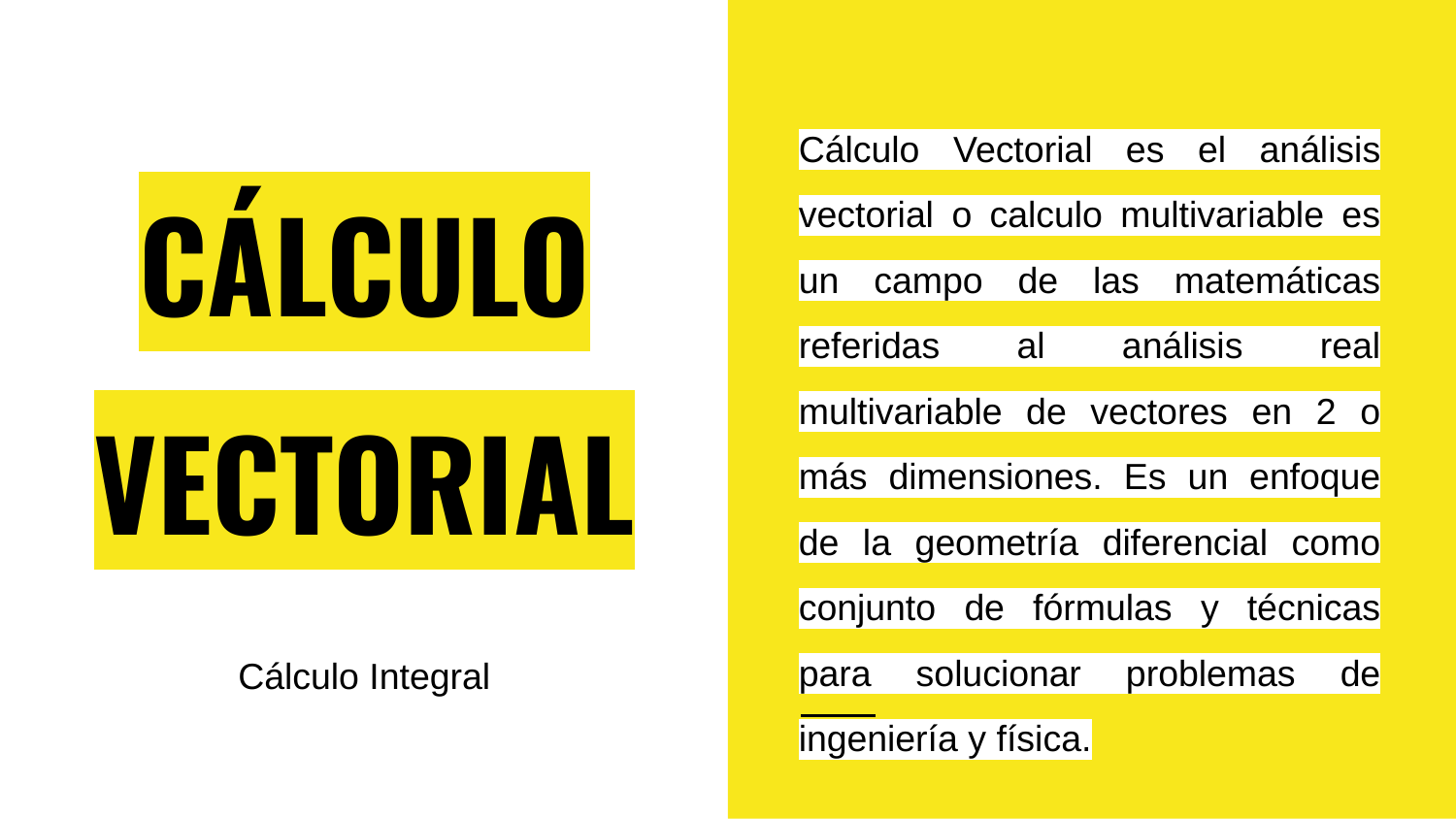

Cálculo Vectorial es el análisis vectorial o calculo multivariable es un campo de las matemáticas referidas al análisis real multivariable de vectores en 2 o más dimensiones. Es un enfoque de la geometría diferencial como conjunto de fórmulas y técnicas para solucionar problemas de ingeniería y física.
# CÁLCULO VECTORIAL
Cálculo Integral